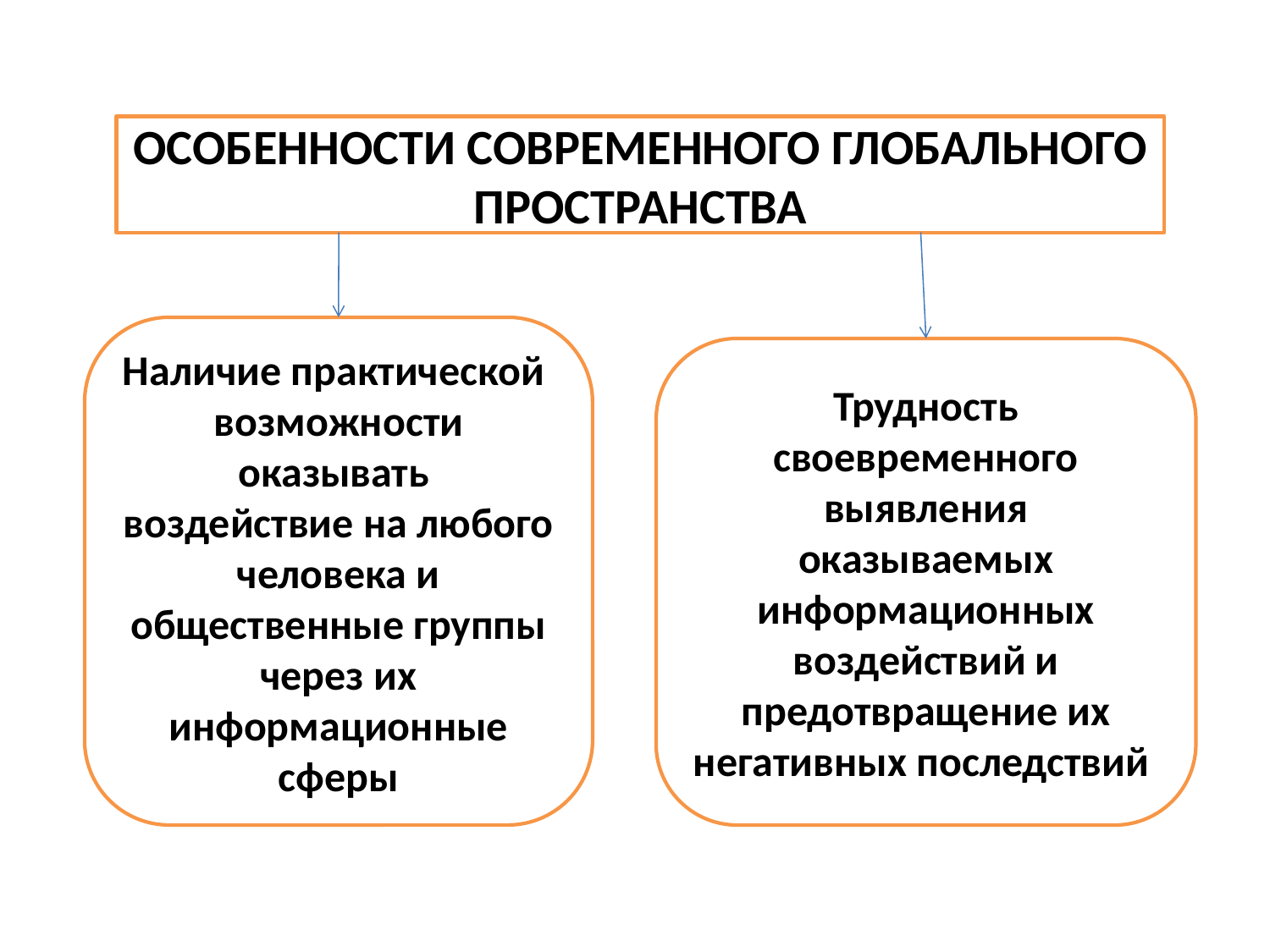

ОСОБЕННОСТИ СОВРЕМЕННОГО ГЛОБАЛЬНОГО ПРОСТРАНСТВА
Наличие практической  возможности оказывать  воздействие на любого человека и общественные группы через их информационные сферы
Трудность своевременного выявления оказываемых информационных воздействий и предотвращение их негативных последствий